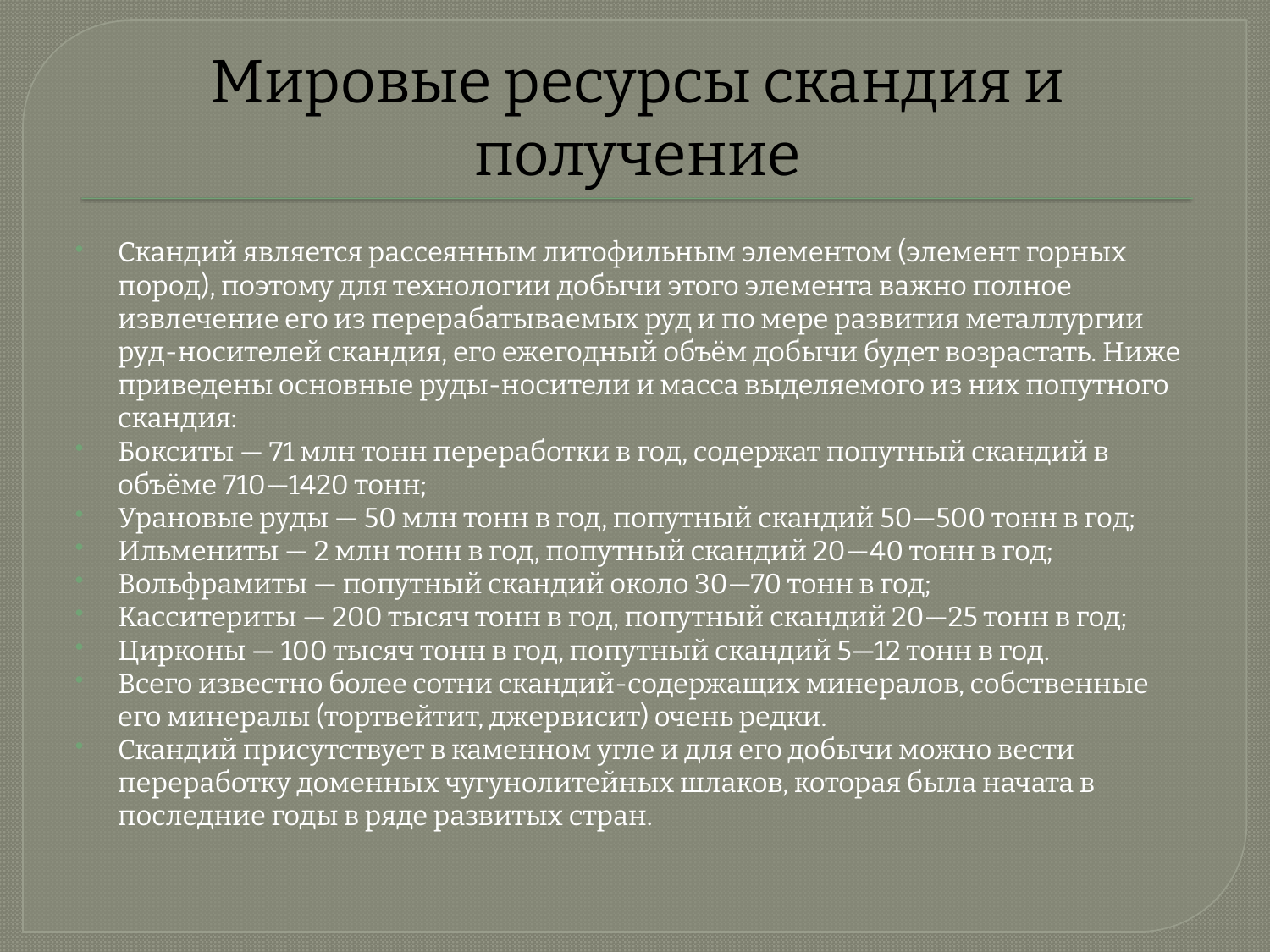

# Мировые ресурсы скандия и получение
Скандий является рассеянным литофильным элементом (элемент горных пород), поэтому для технологии добычи этого элемента важно полное извлечение его из перерабатываемых руд и по мере развития металлургии руд-носителей скандия, его ежегодный объём добычи будет возрастать. Ниже приведены основные руды-носители и масса выделяемого из них попутного скандия:
Бокситы — 71 млн тонн переработки в год, содержат попутный скандий в объёме 710—1420 тонн;
Урановые руды — 50 млн тонн в год, попутный скандий 50—500 тонн в год;
Ильмениты — 2 млн тонн в год, попутный скандий 20—40 тонн в год;
Вольфрамиты — попутный скандий около 30—70 тонн в год;
Касситериты — 200 тысяч тонн в год, попутный скандий 20—25 тонн в год;
Цирконы — 100 тысяч тонн в год, попутный скандий 5—12 тонн в год.
Всего известно более сотни скандий-содержащих минералов, собственные его минералы (тортвейтит, джервисит) очень редки.
Скандий присутствует в каменном угле и для его добычи можно вести переработку доменных чугунолитейных шлаков, которая была начата в последние годы в ряде развитых стран.